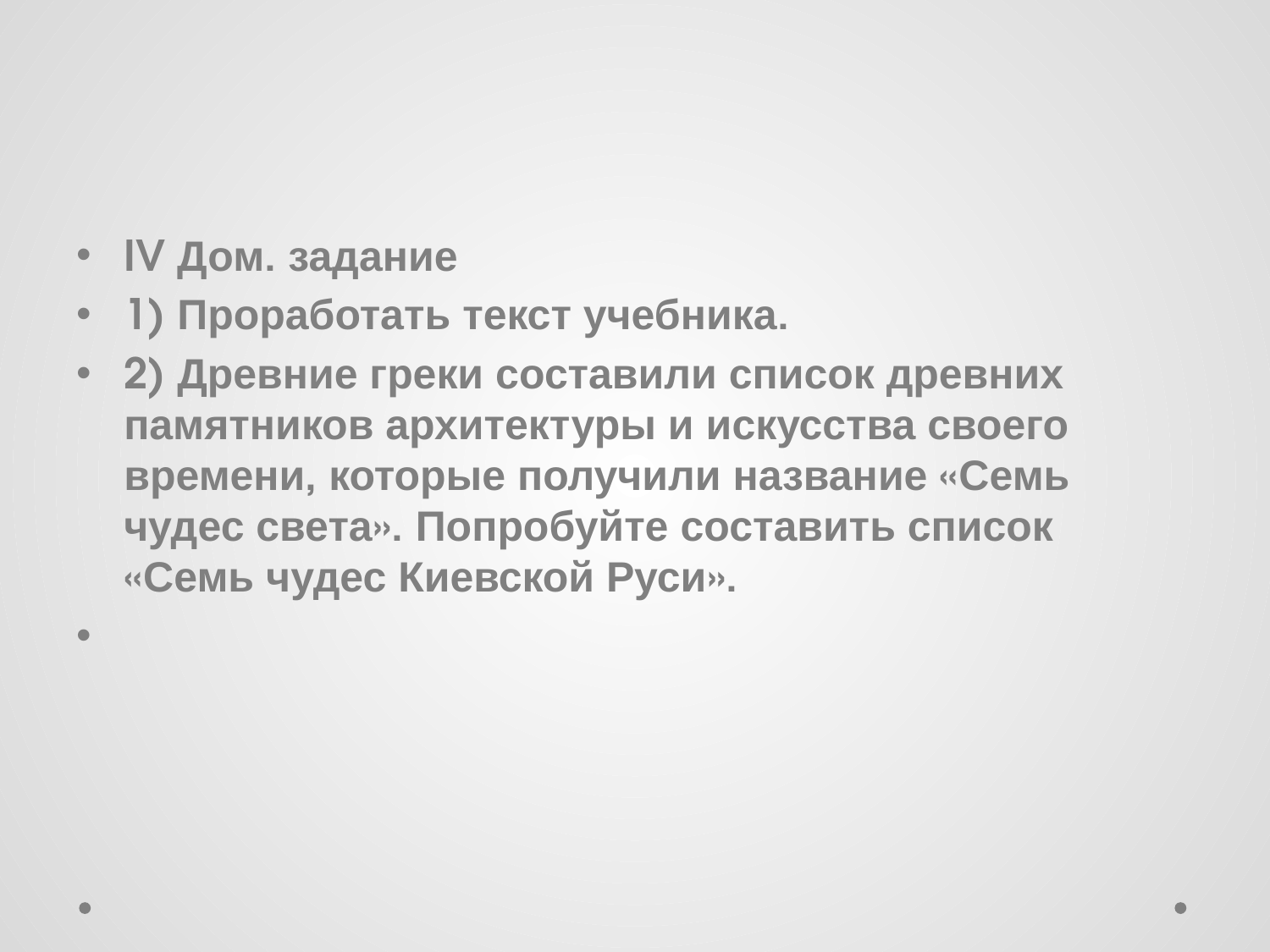

#
IV Дом. задание
1) Проработать текст учебника.
2) Древние греки составили список древних памятников архитектуры и искусства своего времени, которые получили название «Семь чудес света». Попробуйте составить список «Семь чудес Киевской Руси».